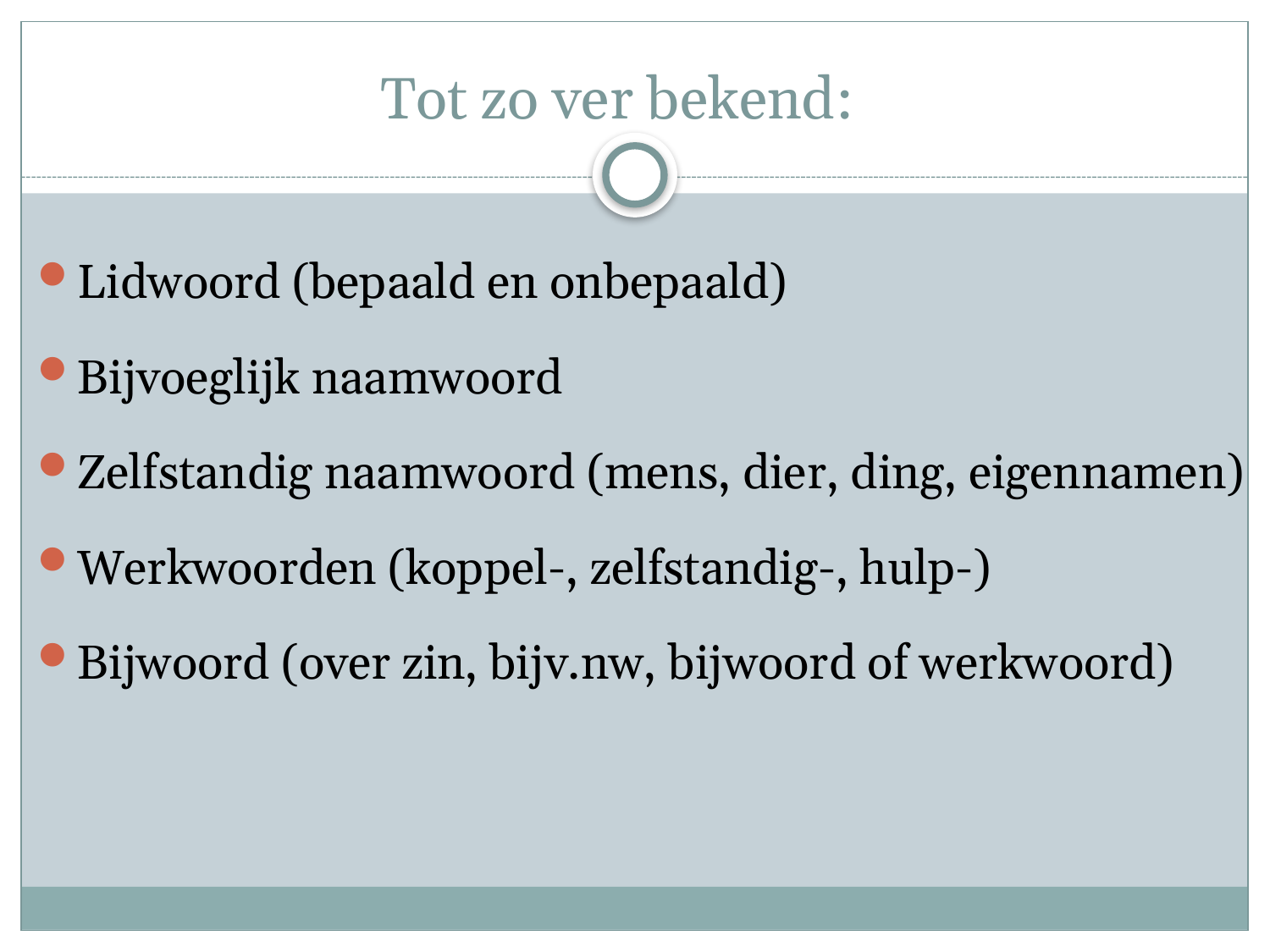

# Tot zo ver bekend:
Lidwoord (bepaald en onbepaald)
Bijvoeglijk naamwoord
Zelfstandig naamwoord (mens, dier, ding, eigennamen)
Werkwoorden (koppel-, zelfstandig-, hulp-)
Bijwoord (over zin, bijv.nw, bijwoord of werkwoord)